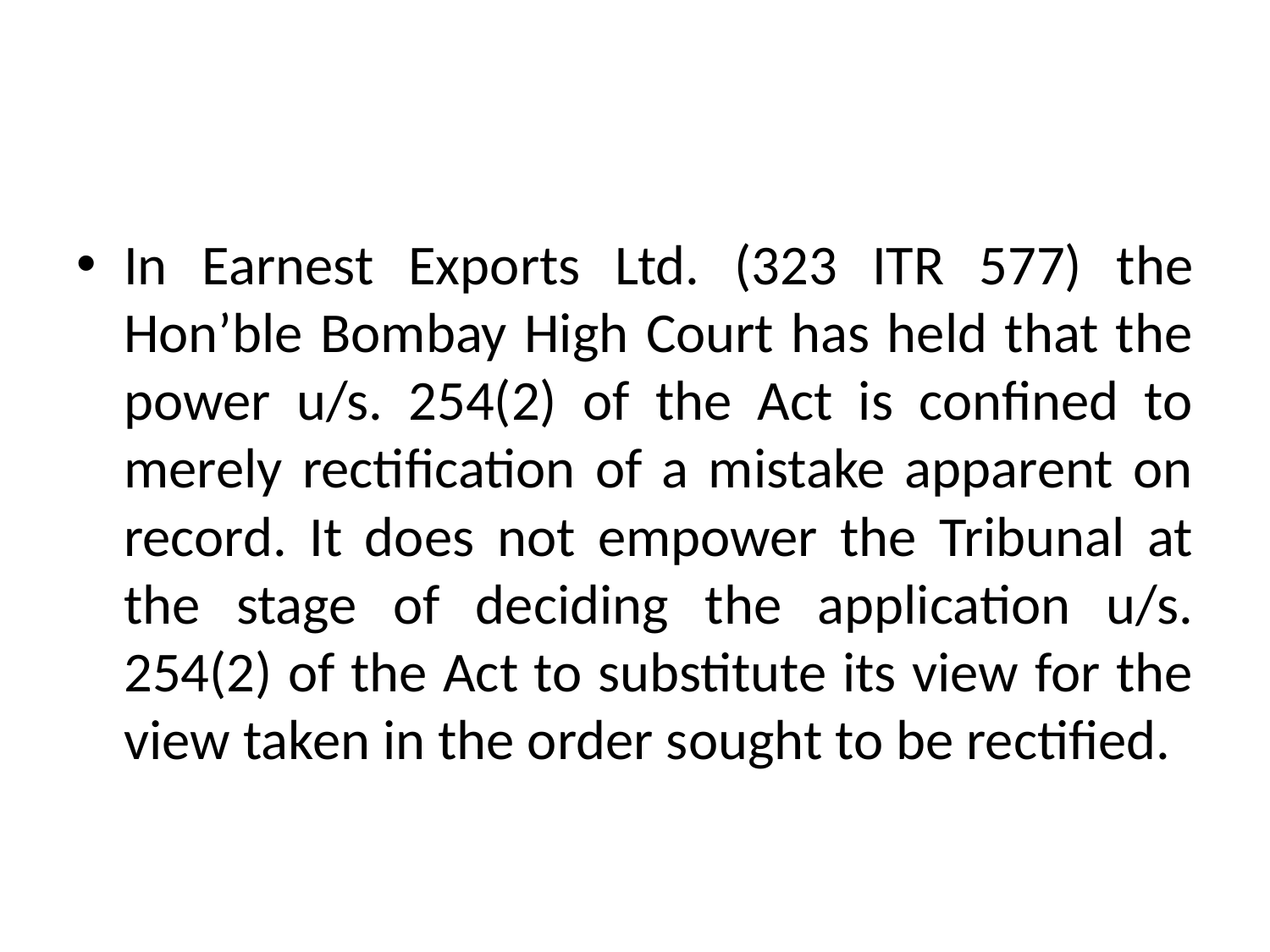

#
In Earnest Exports Ltd. (323 ITR 577) the Hon’ble Bombay High Court has held that the power u/s. 254(2) of the Act is confined to merely rectification of a mistake apparent on record. It does not empower the Tribunal at the stage of deciding the application u/s. 254(2) of the Act to substitute its view for the view taken in the order sought to be rectified.